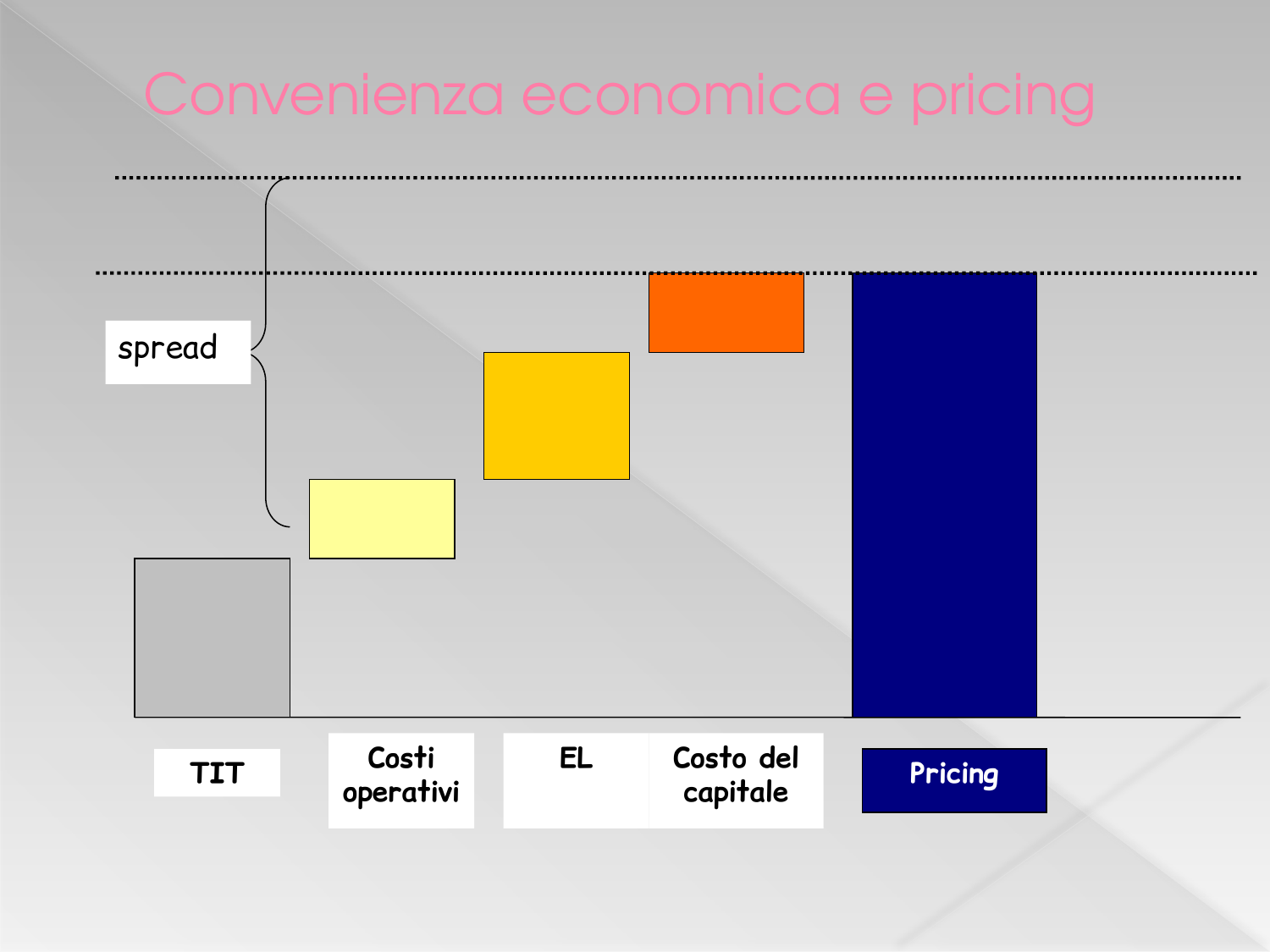

# Convenienza economica e pricing

spread

Costi operativi
EL
Costo del capitale
TIT
Pricing